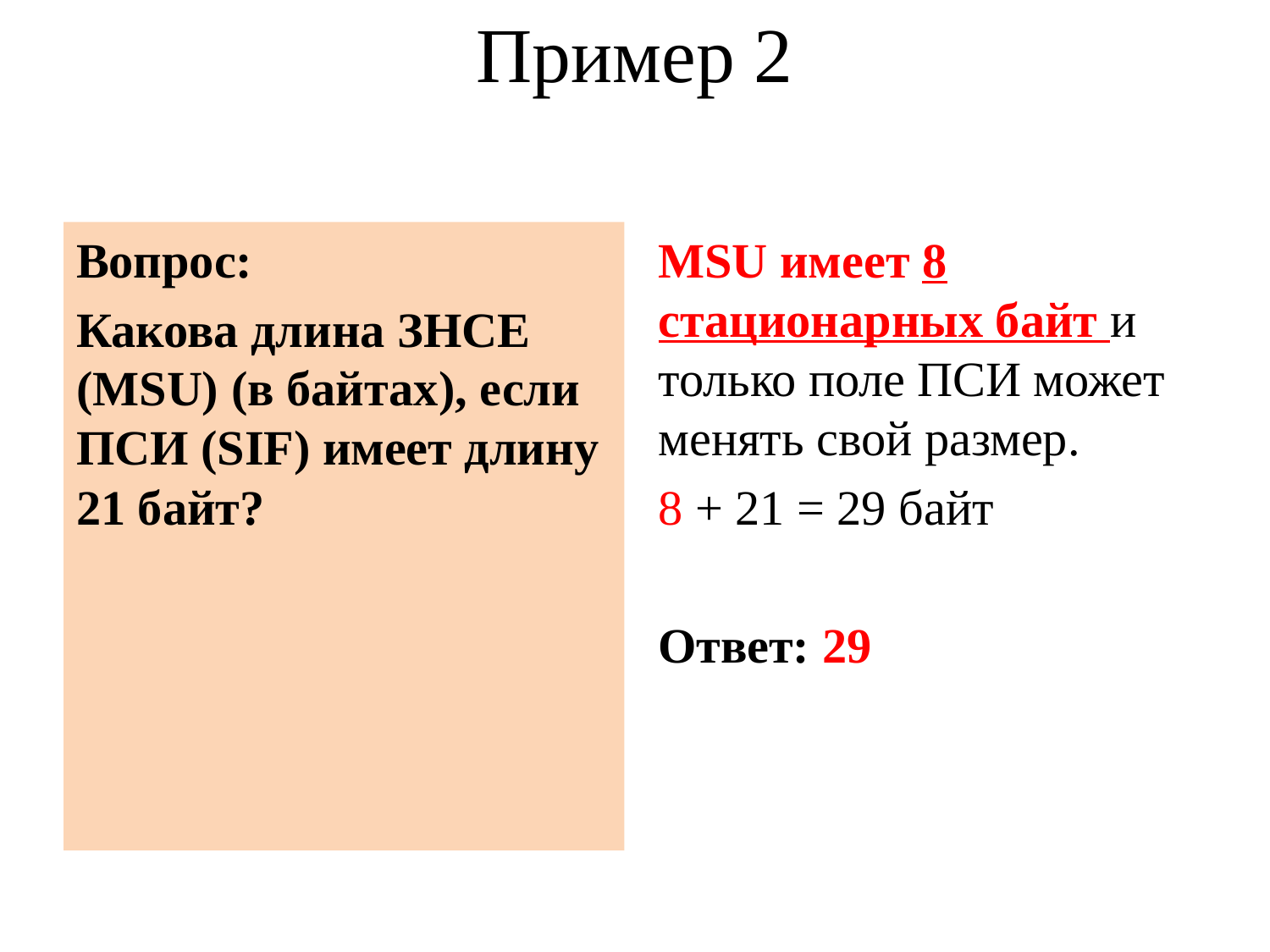

# Пример 2
Вопрос:
Какова длина ЗНСЕ (MSU) (в байтах), если ПСИ (SIF) имеет длину 21 байт?
MSU имеет 8 стационарных байт и только поле ПСИ может менять свой размер.
8 + 21 = 29 байт

Ответ: 29